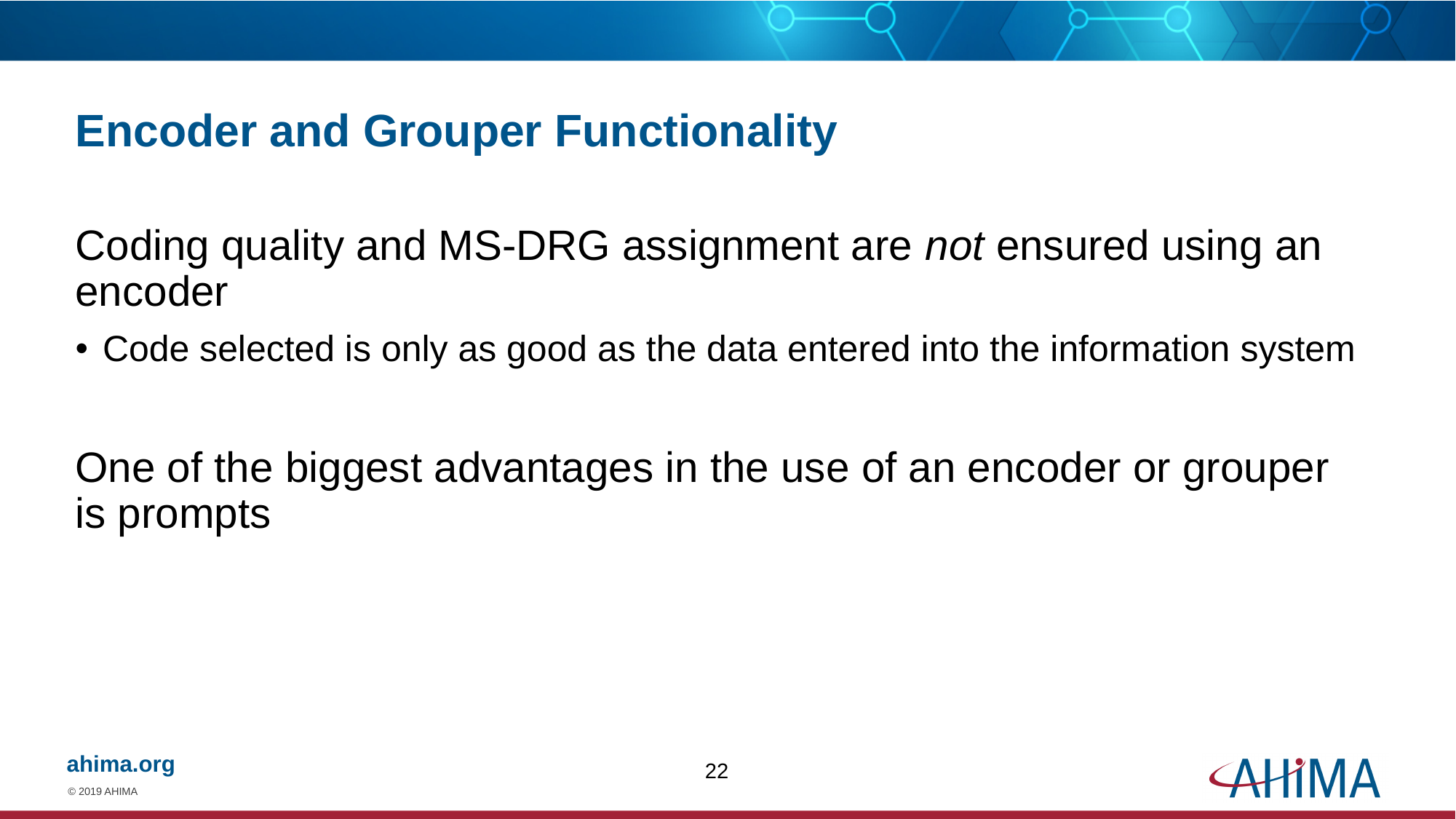

# Encoder and Grouper Functionality
Coding quality and MS-DRG assignment are not ensured using an encoder
Code selected is only as good as the data entered into the information system

One of the biggest advantages in the use of an encoder or grouper is prompts